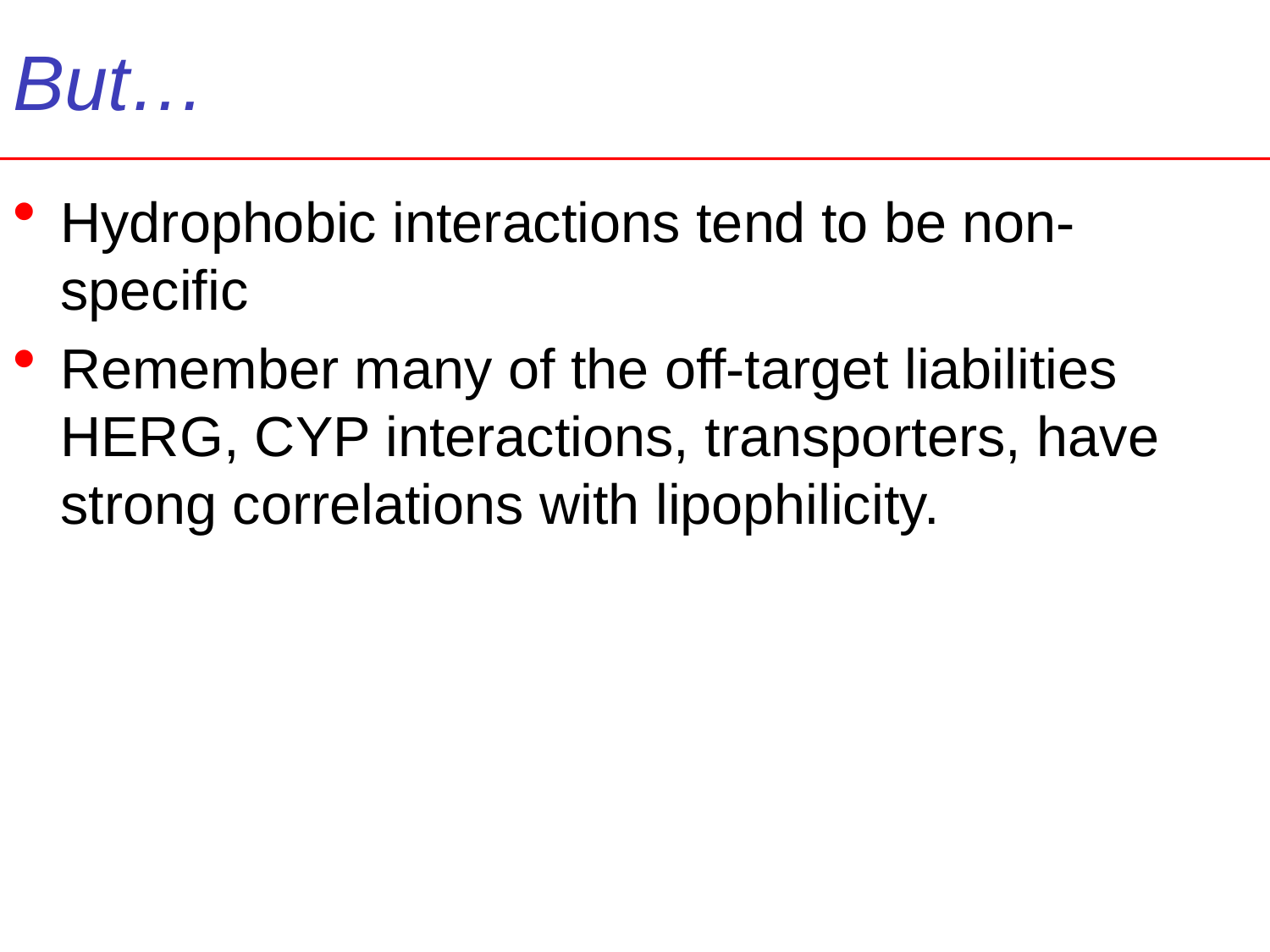

# But…
Hydrophobic interactions tend to be non-specific
Remember many of the off-target liabilities HERG, CYP interactions, transporters, have strong correlations with lipophilicity.